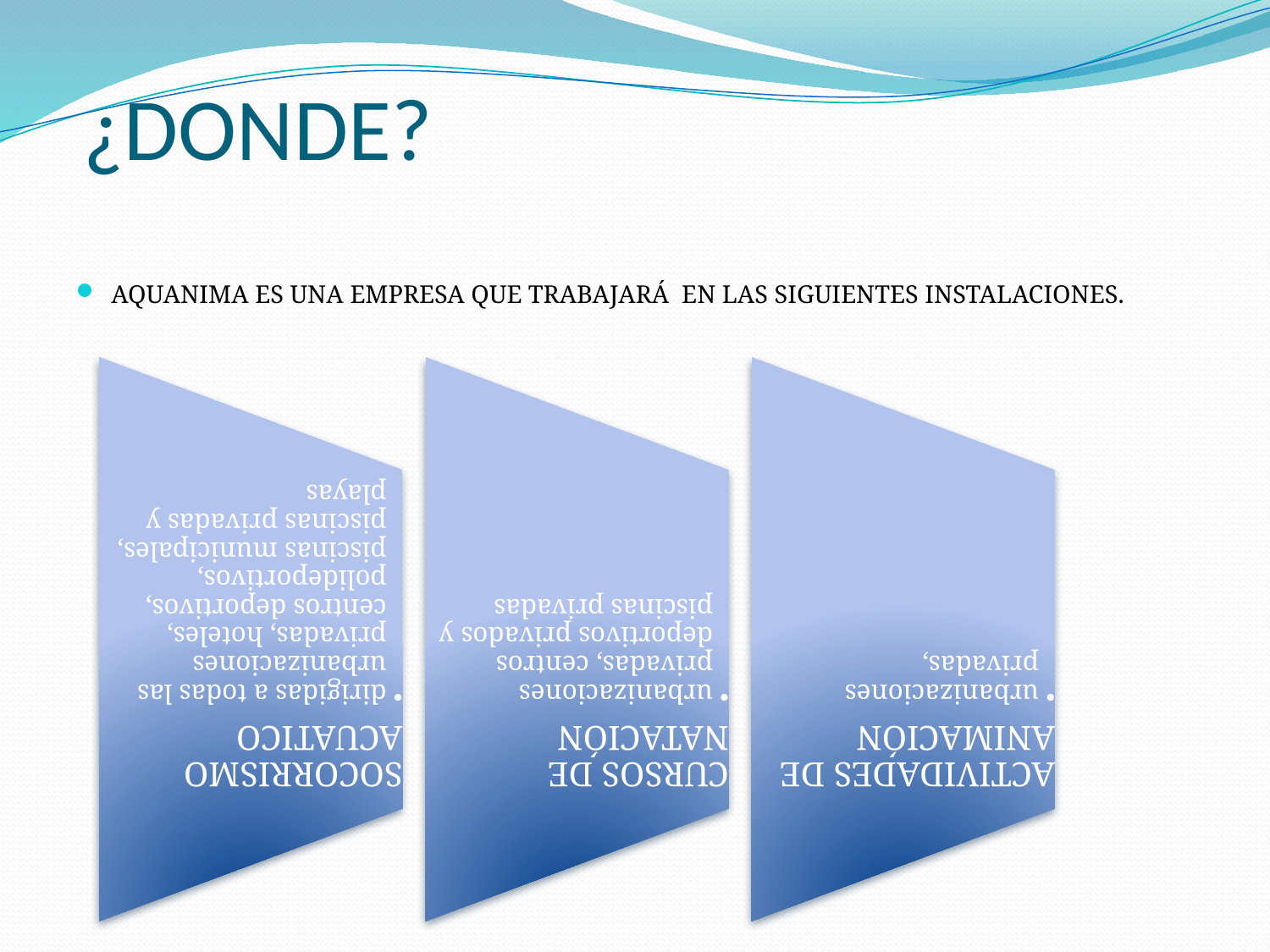

# ¿DONDE?

AQUANIMA ES UNA EMPRESA QUE TRABAJARÁ  EN LAS SIGUIENTES INSTALACIONES.

SOCORRISMO ACUATICO
dirigidas a todas las urbanizaciones privadas, hoteles, centros deportivos, polideportivos, piscinas municipales, piscinas privadas y playas
CURSOS DE NATACIÓN
urbanizaciones privadas, centros deportivos privados y piscinas privadas
ACTIVIDADES DE ANIMACIÓN
urbanizaciones privadas,